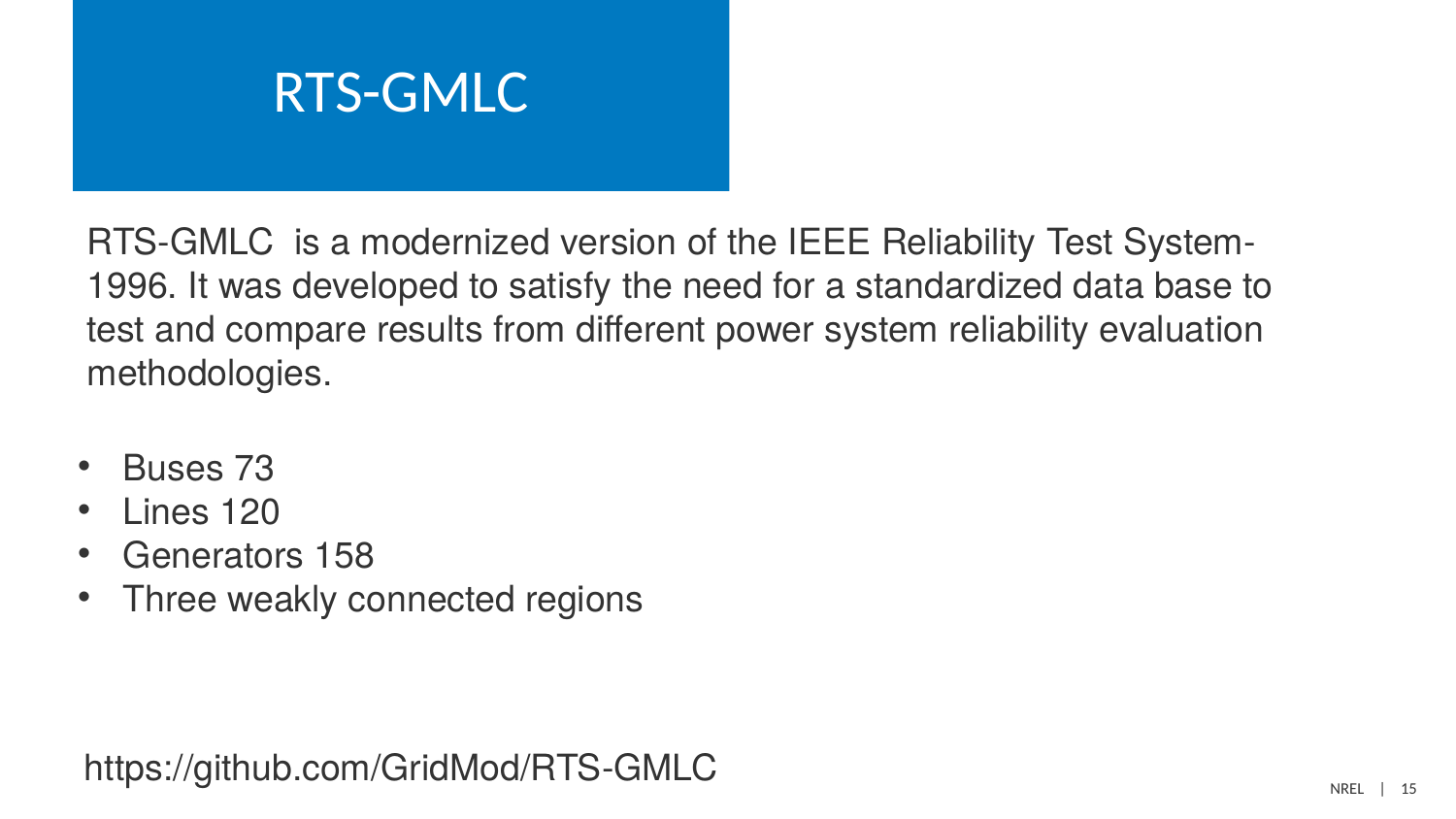

# RTS-GMLC
RTS-GMLC  is a modernized version of the IEEE Reliability Test System-1996. It was developed to satisfy the need for a standardized data base to test and compare results from different power system reliability evaluation methodologies.
Buses 73
Lines 120
Generators 158
Three weakly connected regions
https://github.com/GridMod/RTS-GMLC